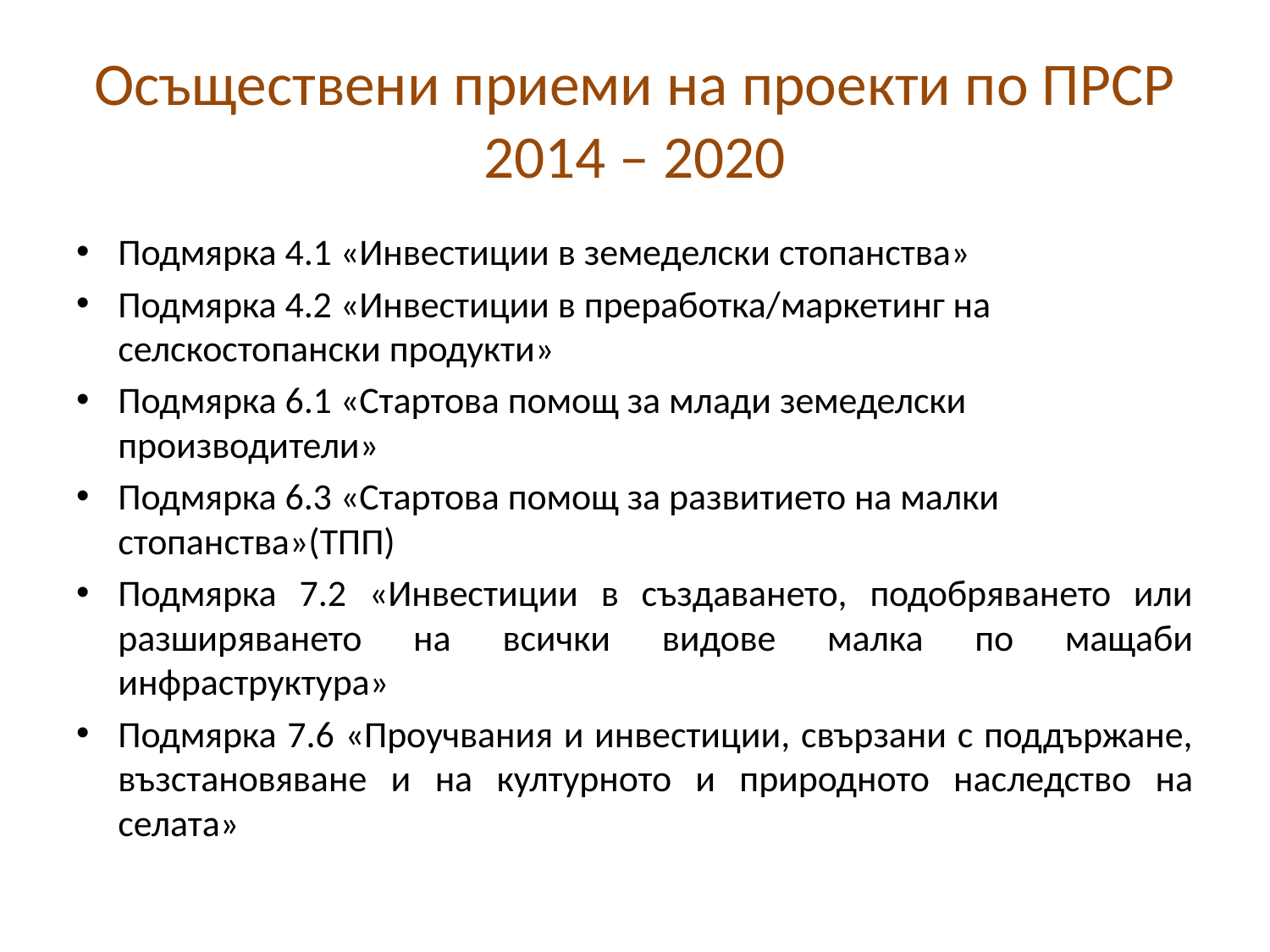

# Осъществени приеми на проекти по ПРСР 2014 – 2020
Подмярка 4.1 «Инвестиции в земеделски стопанства»
Подмярка 4.2 «Инвестиции в преработка/маркетинг на селскостопански продукти»
Подмярка 6.1 «Стартова помощ за млади земеделски производители»
Подмярка 6.3 «Стартова помощ за развитието на малки стопанства»(ТПП)
Подмярка 7.2 «Инвестиции в създаването, подобряването или разширяването на всички видове малка по мащаби инфраструктура»
Подмярка 7.6 «Проучвания и инвестиции, свързани с поддържане, възстановяване и на културното и природното наследство на селата»